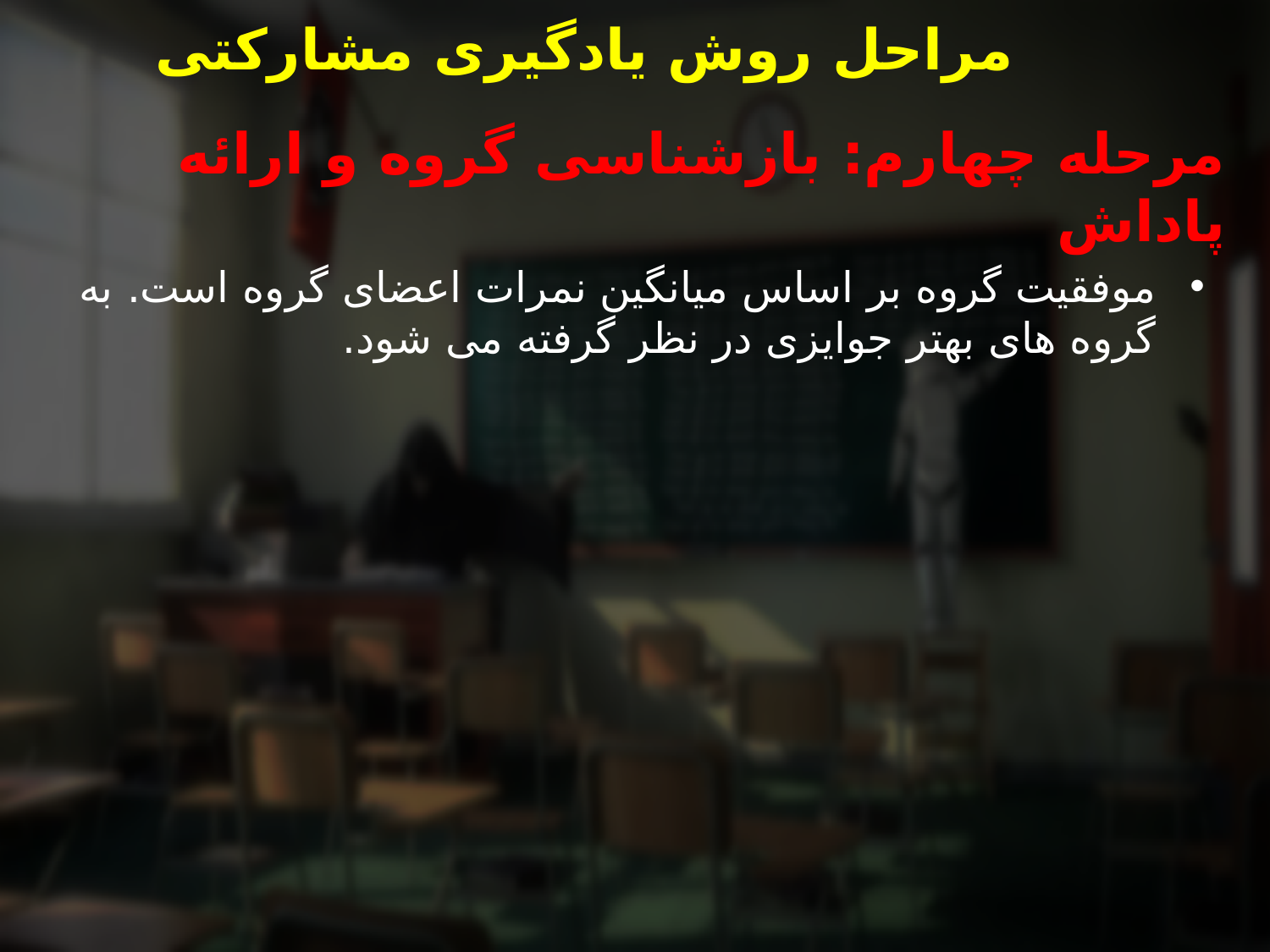

# مراحل روش یادگیری مشارکتی
مرحله چهارم: بازشناسی گروه و ارائه پاداش

موفقیت گروه بر اساس میانگین نمرات اعضای گروه است. به گروه های بهتر جوایزی در نظر گرفته می شود.